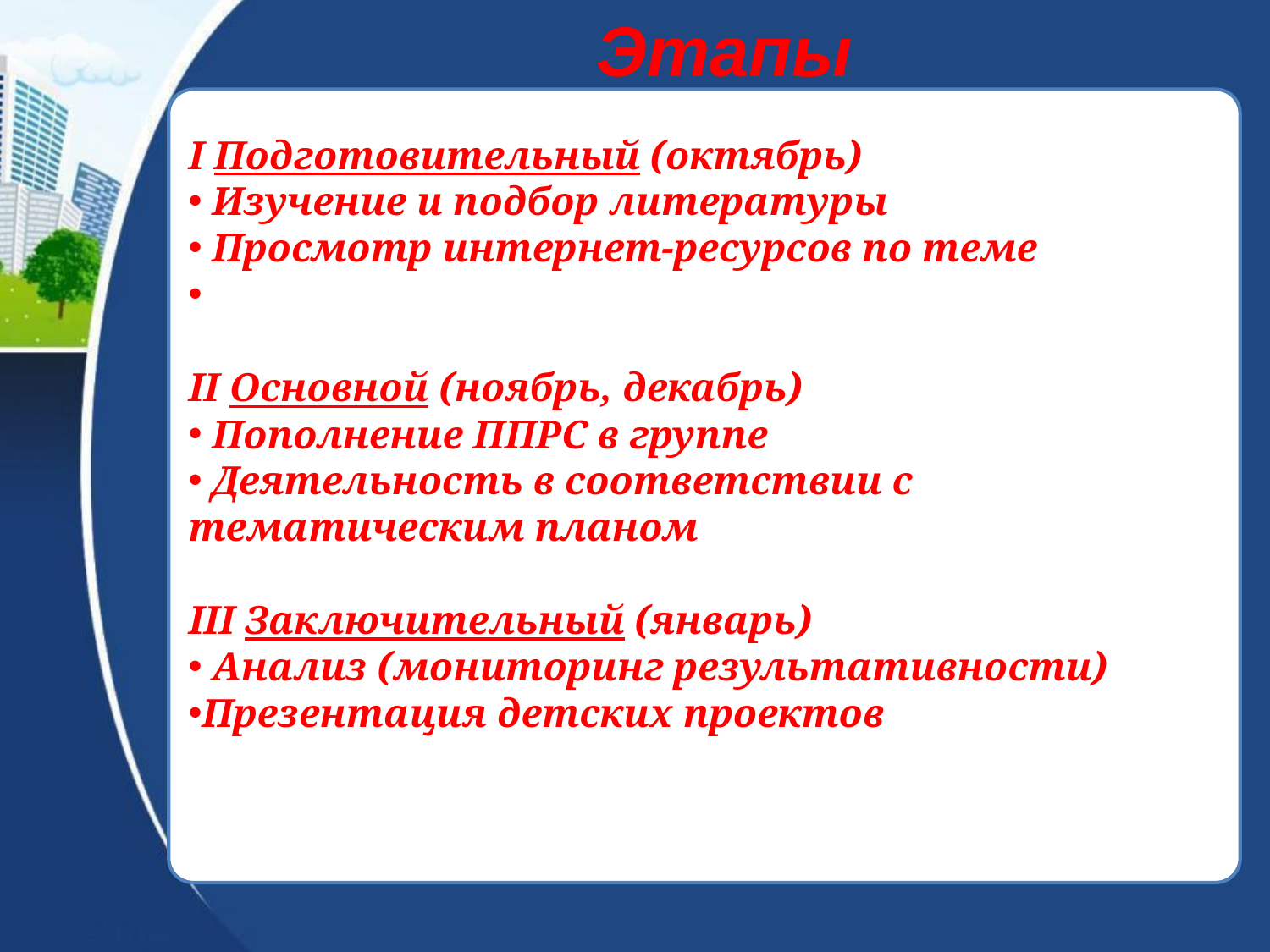

Этапы

I Подготовительный (октябрь)
 Изучение и подбор литературы
 Просмотр интернет-ресурсов по теме

II Основной (ноябрь, декабрь)
 Пополнение ППРС в группе
 Деятельность в соответствии с тематическим планом

III Заключительный (январь)
 Анализ (мониторинг результативности)
Презентация детских проектов